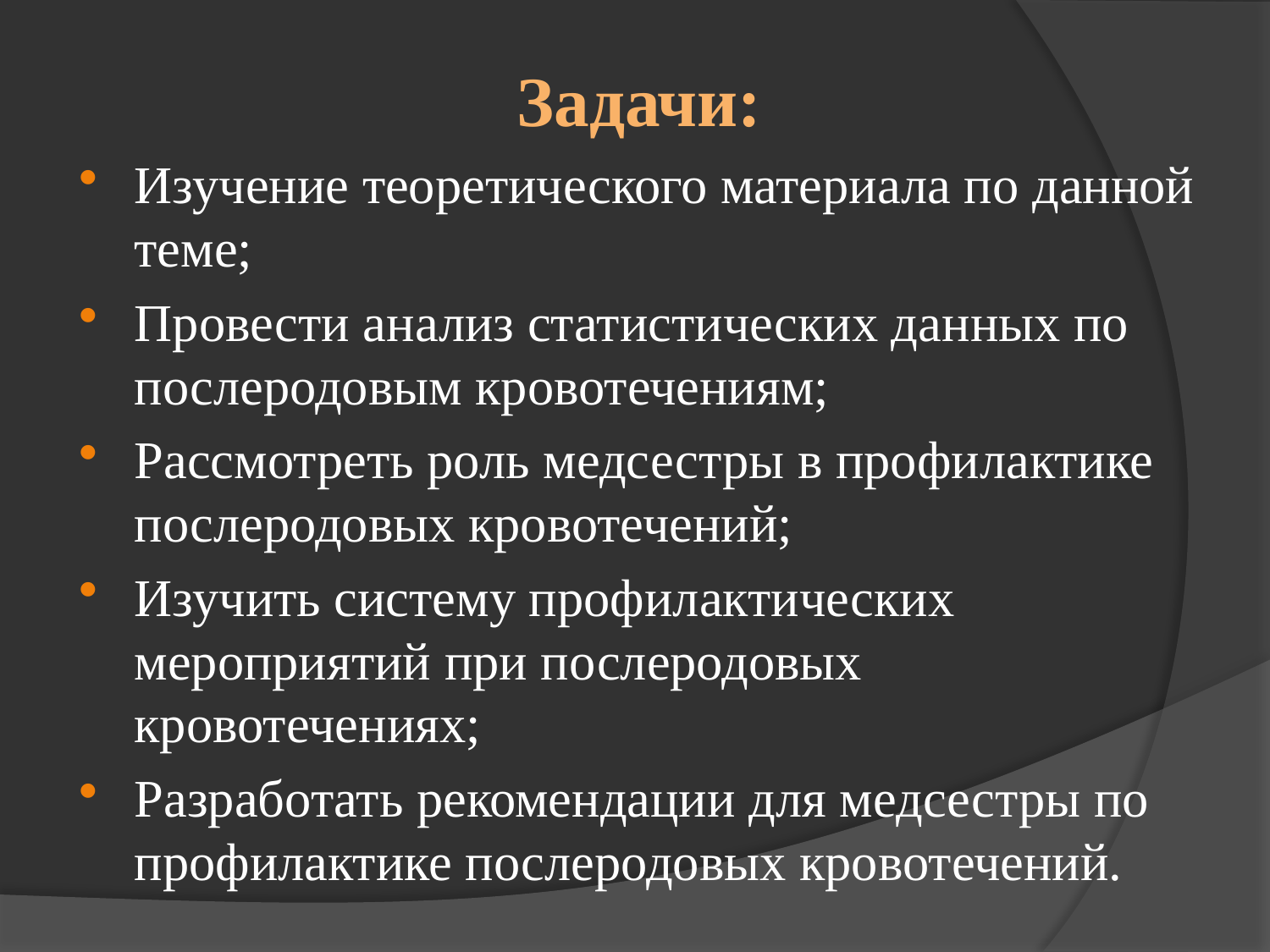

Задачи:
Изучение теоретического материала по данной теме;
Провести анализ статистических данных по послеродовым кровотечениям;
Рассмотреть роль медсестры в профилактике послеродовых кровотечений;
Изучить систему профилактических мероприятий при послеродовых кровотечениях;
Разработать рекомендации для медсестры по профилактике послеродовых кровотечений.